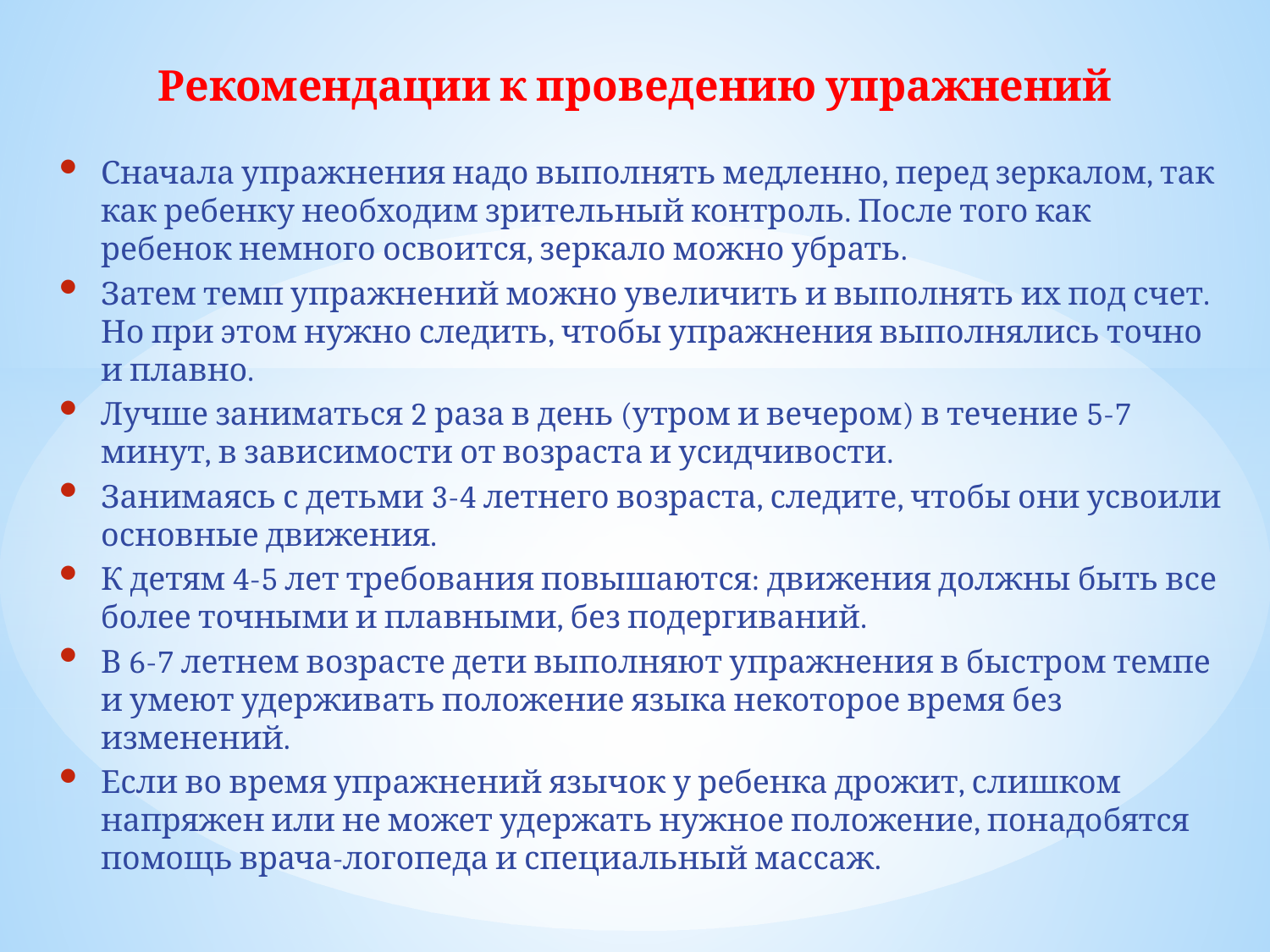

# Рекомендации к проведению упражнений
Сначала упражнения надо выполнять медленно, перед зеркалом, так как ребенку необходим зрительный контроль. После того как ребенок немного освоится, зеркало можно убрать.
Затем темп упражнений можно увеличить и выполнять их под счет. Но при этом нужно следить, чтобы упражнения выполнялись точно и плавно.
Лучше заниматься 2 раза в день (утром и вечером) в течение 5-7 минут, в зависимости от возраста и усидчивости.
Занимаясь с детьми 3-4 летнего возраста, следите, чтобы они усвоили основные движения.
К детям 4-5 лет требования повышаются: движения должны быть все более точными и плавными, без подергиваний.
В 6-7 летнем возрасте дети выполняют упражнения в быстром темпе и умеют удерживать положение языка некоторое время без изменений.
Если во время упражнений язычок у ребенка дрожит, слишком напряжен или не может удержать нужное положение, понадобятся помощь врача-логопеда и специальный массаж.